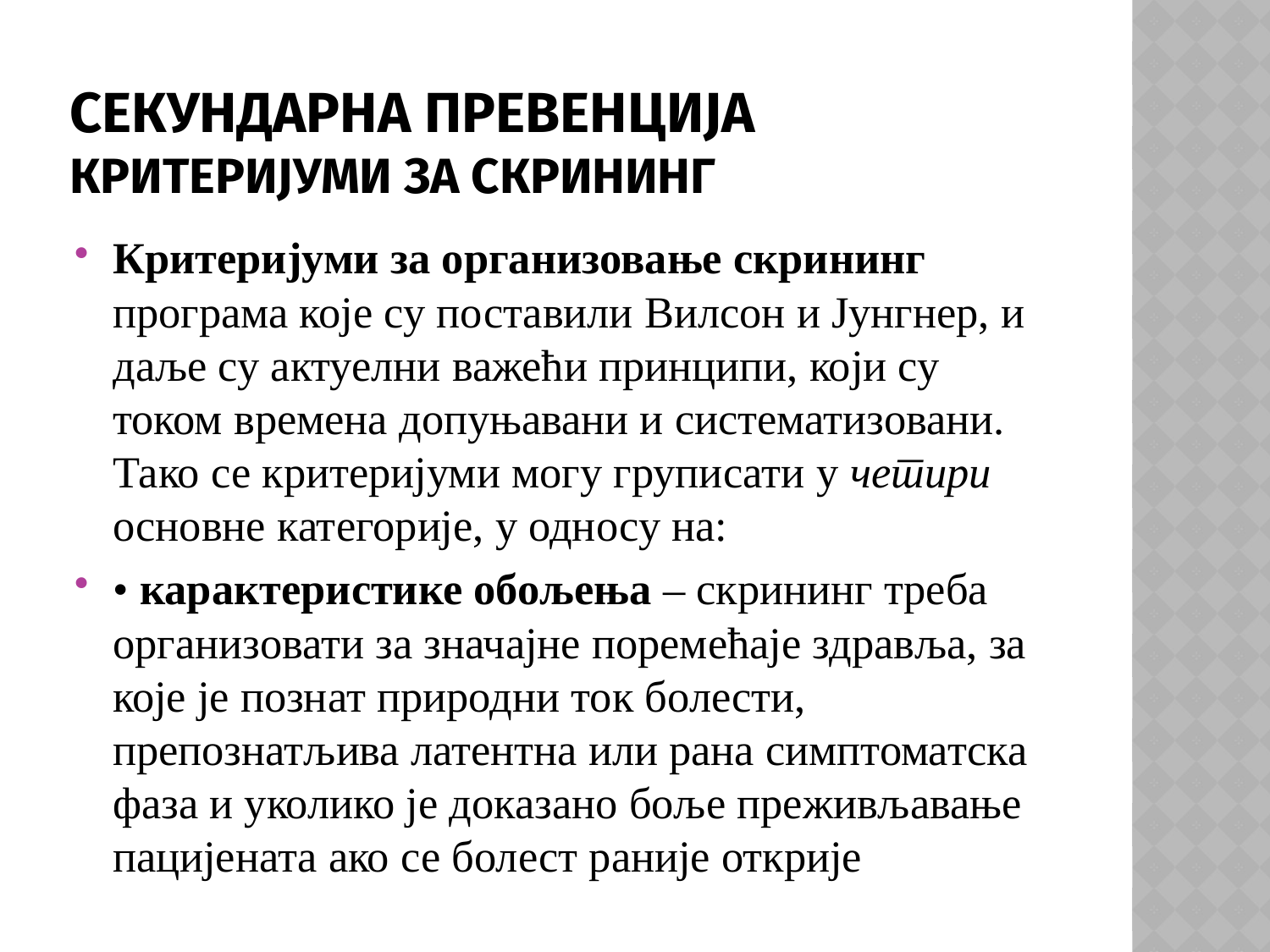

# Секундарна превенција критеријуми за скрининг
Критеријуми за организовање скрининг програма које су поставили Вилсон и Јунгнер, и даље су актуелни важећи принципи, који су током времена допуњавани и систематизовани. Тако се критеријуми могу груписати у четири основне категорије, у односу на:
• карактеристике обољења – скрининг треба организовати за значајне поремећаје здравља, за које је познат природни ток болести, препознатљива латентна или рана симптоматска фаза и уколико је доказано боље преживљавање пацијената ако се болест раније открије